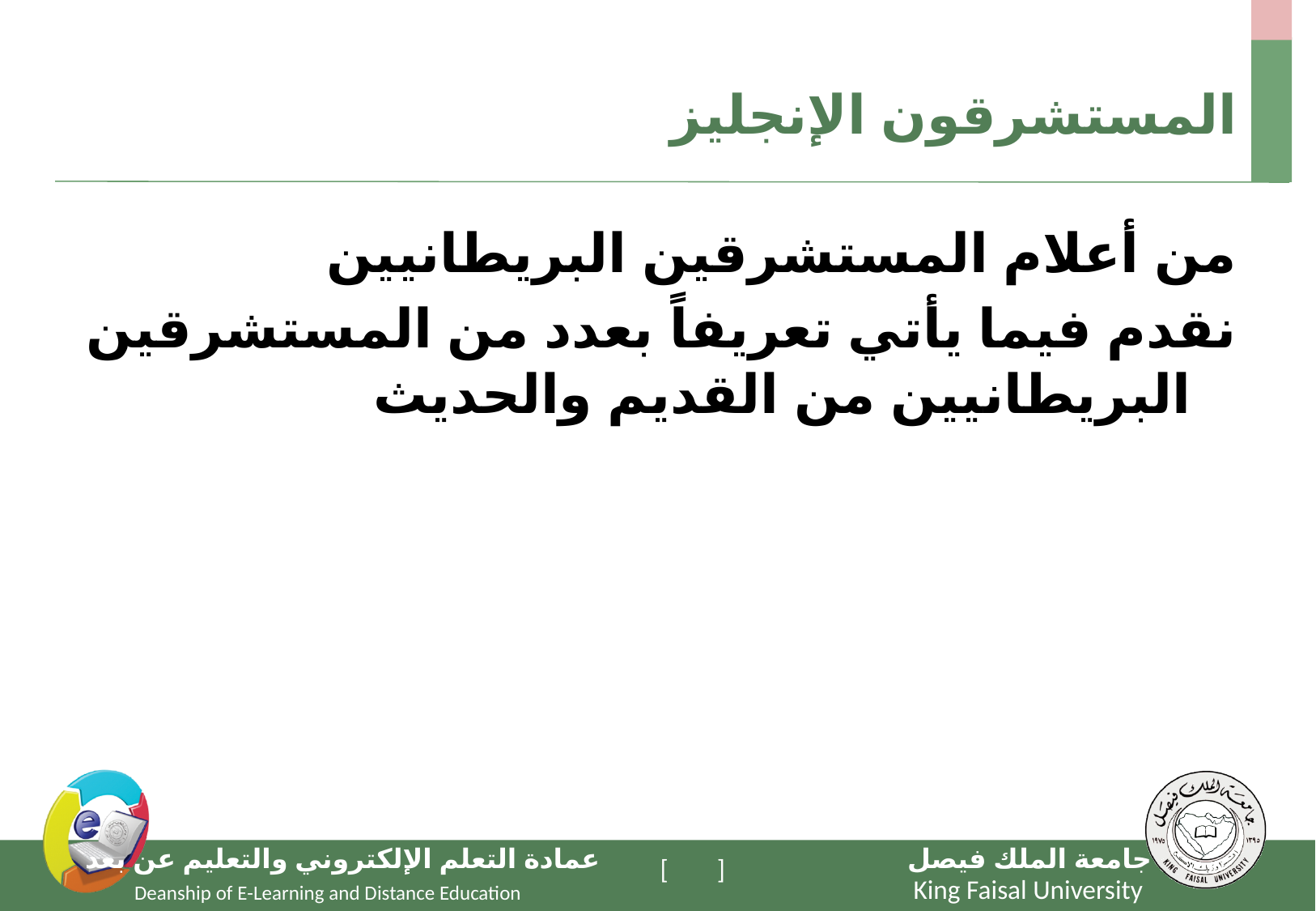

# المستشرقون الإنجليز
من أعلام المستشرقين البريطانيين
نقدم فيما يأتي تعريفاً بعدد من المستشرقين البريطانيين من القديم والحديث